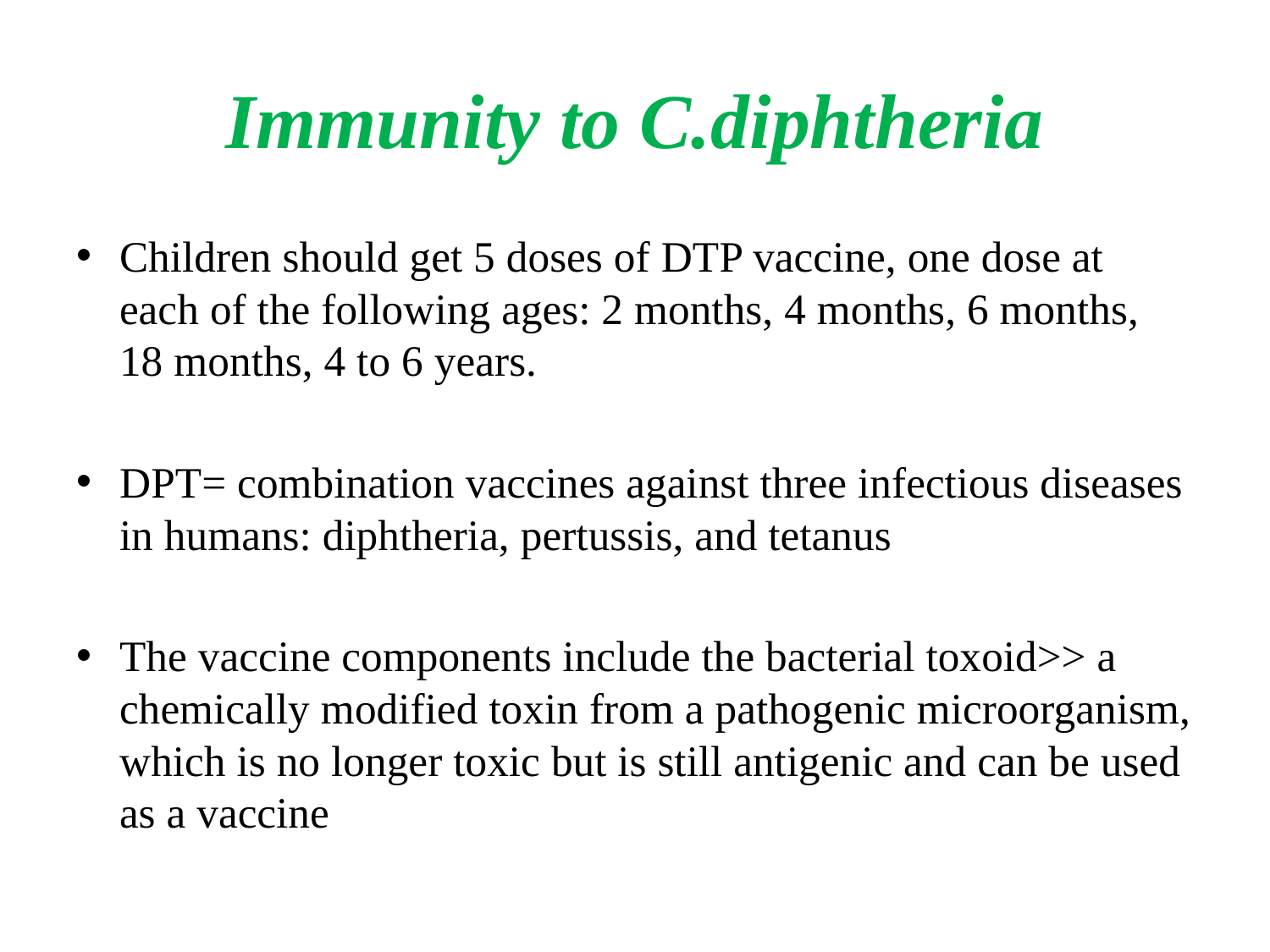

# Immunity to C.diphtheria
Children should get 5 doses of DTP vaccine, one dose at each of the following ages: 2 months, 4 months, 6 months, 18 months, 4 to 6 years.

DPT= combination vaccines against three infectious diseases in humans: diphtheria, pertussis, and tetanus

The vaccine components include the bacterial toxoid>> a chemically modified toxin from a pathogenic microorganism, which is no longer toxic but is still antigenic and can be used as a vaccine